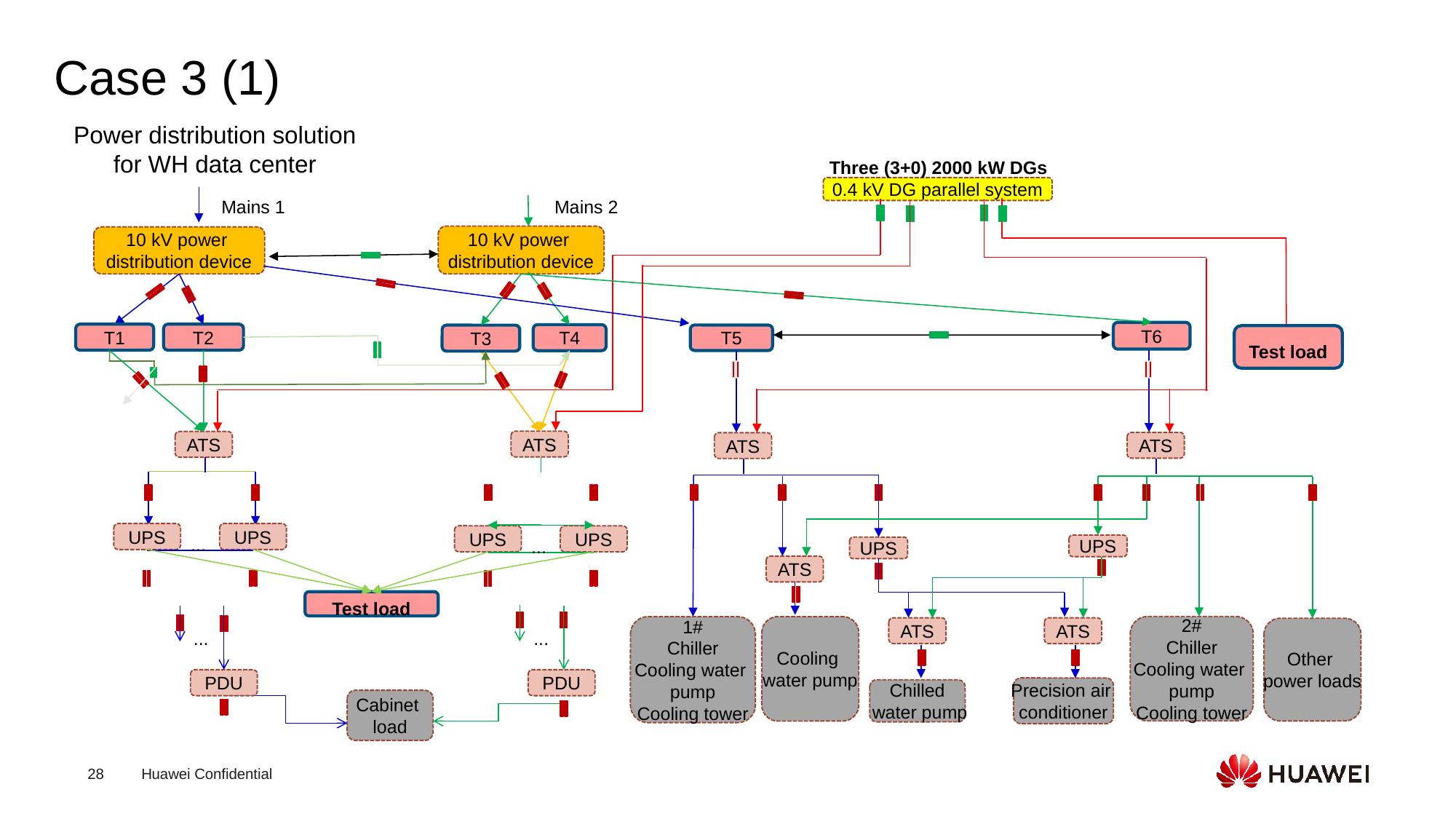

# Case 3 (1)
Power distribution solution for WH data center
Three (3+0) 2000 kW DGs
0.4 kV DG parallel system

10 kV power
distribution device
10 kV power
distribution device

T6
T1
T2
T4
T5
T3
Test load

ATS
ATS
ATS
ATS

...
...
UPS
UPS
UPS
UPS
UPS
UPS
ATS

Test load
...
...

2#
Chiller
Cooling water
pump
Cooling tower
Cooling
water pump
1#
Chiller
Cooling water
pump
Cooling tower

ATS
ATS
Other
power loads

PDU
PDU
Precision air
conditioner
Chilled
 water pump
Cabinet
load

Mains 1
Mains 2